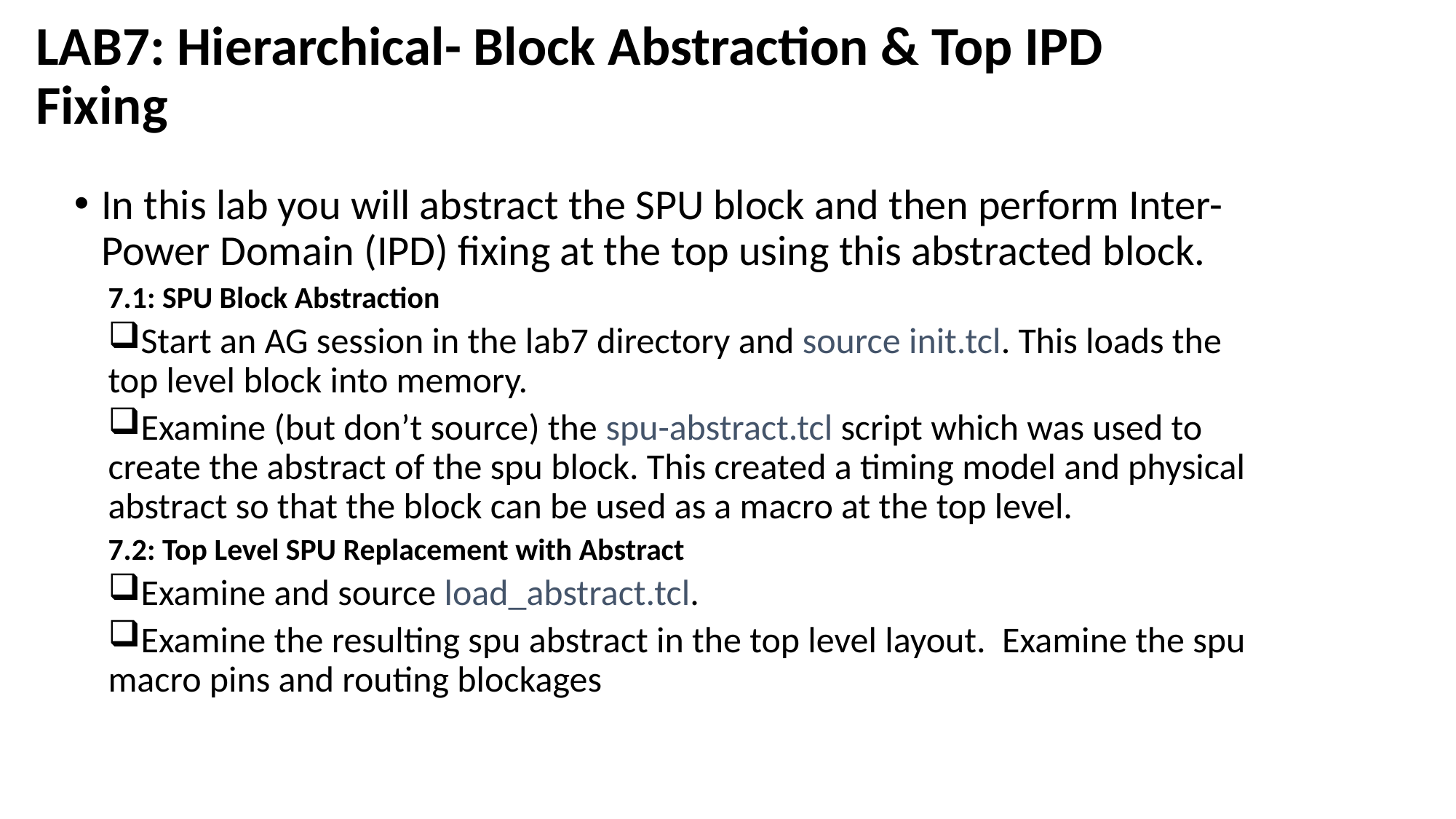

# LAB7: Hierarchical- Block Abstraction & Top IPD Fixing
In this lab you will abstract the SPU block and then perform Inter-Power Domain (IPD) fixing at the top using this abstracted block.
7.1: SPU Block Abstraction
Start an AG session in the lab7 directory and source init.tcl. This loads the top level block into memory.
Examine (but don’t source) the spu-abstract.tcl script which was used to create the abstract of the spu block. This created a timing model and physical abstract so that the block can be used as a macro at the top level.
7.2: Top Level SPU Replacement with Abstract
Examine and source load_abstract.tcl.
Examine the resulting spu abstract in the top level layout.  Examine the spu macro pins and routing blockages